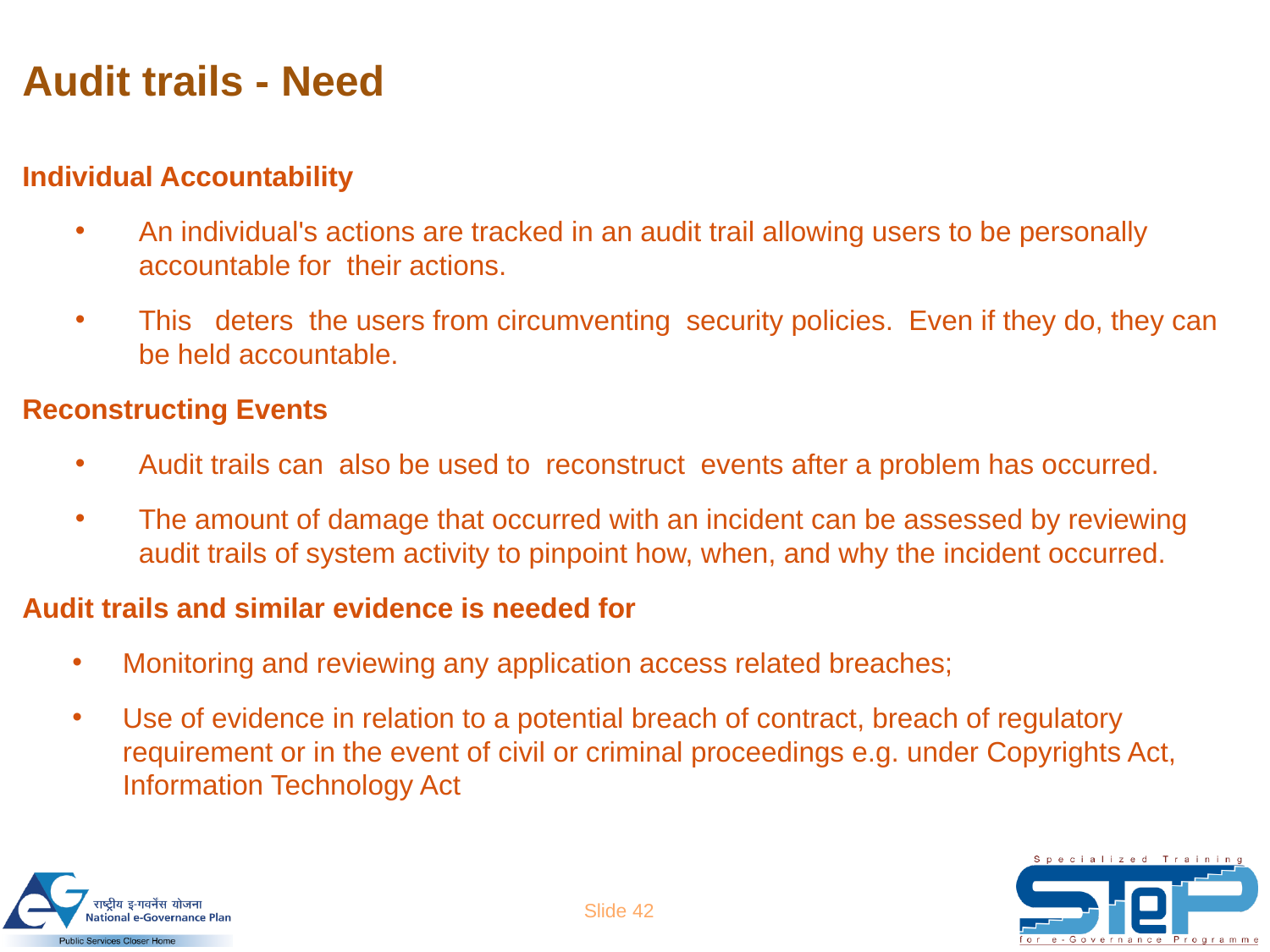

# Audit trails - Need
Individual Accountability
An individual's actions are tracked in an audit trail allowing users to be personally accountable for  their actions.
This   deters  the users from circumventing  security policies.  Even if they do, they can be held accountable.
Reconstructing Events
Audit trails can  also be used to  reconstruct  events after a problem has occurred.
The amount of damage that occurred with an incident can be assessed by reviewing audit trails of system activity to pinpoint how, when, and why the incident occurred.
Audit trails and similar evidence is needed for
Monitoring and reviewing any application access related breaches;
Use of evidence in relation to a potential breach of contract, breach of regulatory requirement or in the event of civil or criminal proceedings e.g. under Copyrights Act, Information Technology Act